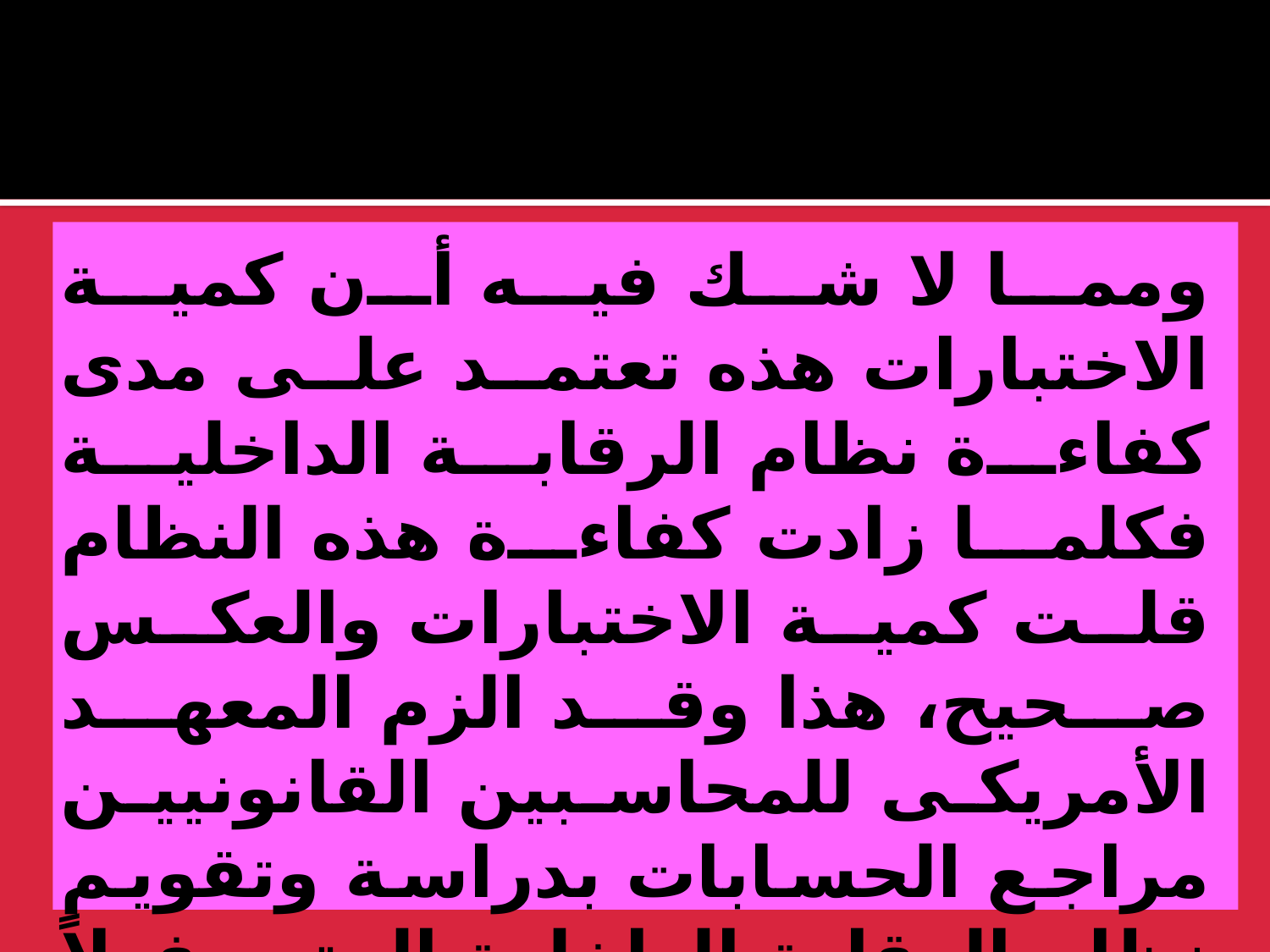

ومما لا شك فيه أن كمية الاختبارات هذه تعتمد على مدى كفاءة نظام الرقابة الداخلية فكلما زادت كفاءة هذه النظام قلت كمية الاختبارات والعكس صحيح، هذا وقد الزم المعهد الأمريكى للمحاسبين القانونيين مراجع الحسابات بدراسة وتقويم نظام الرقابة الداخلية المتبع فعلاً في المنشأة التى سيراجع حساباتها ويكون ذلك أساساً يعتمد عليه في تحديد كمية الاختبارات اللازمة لعملية مراجعتها.